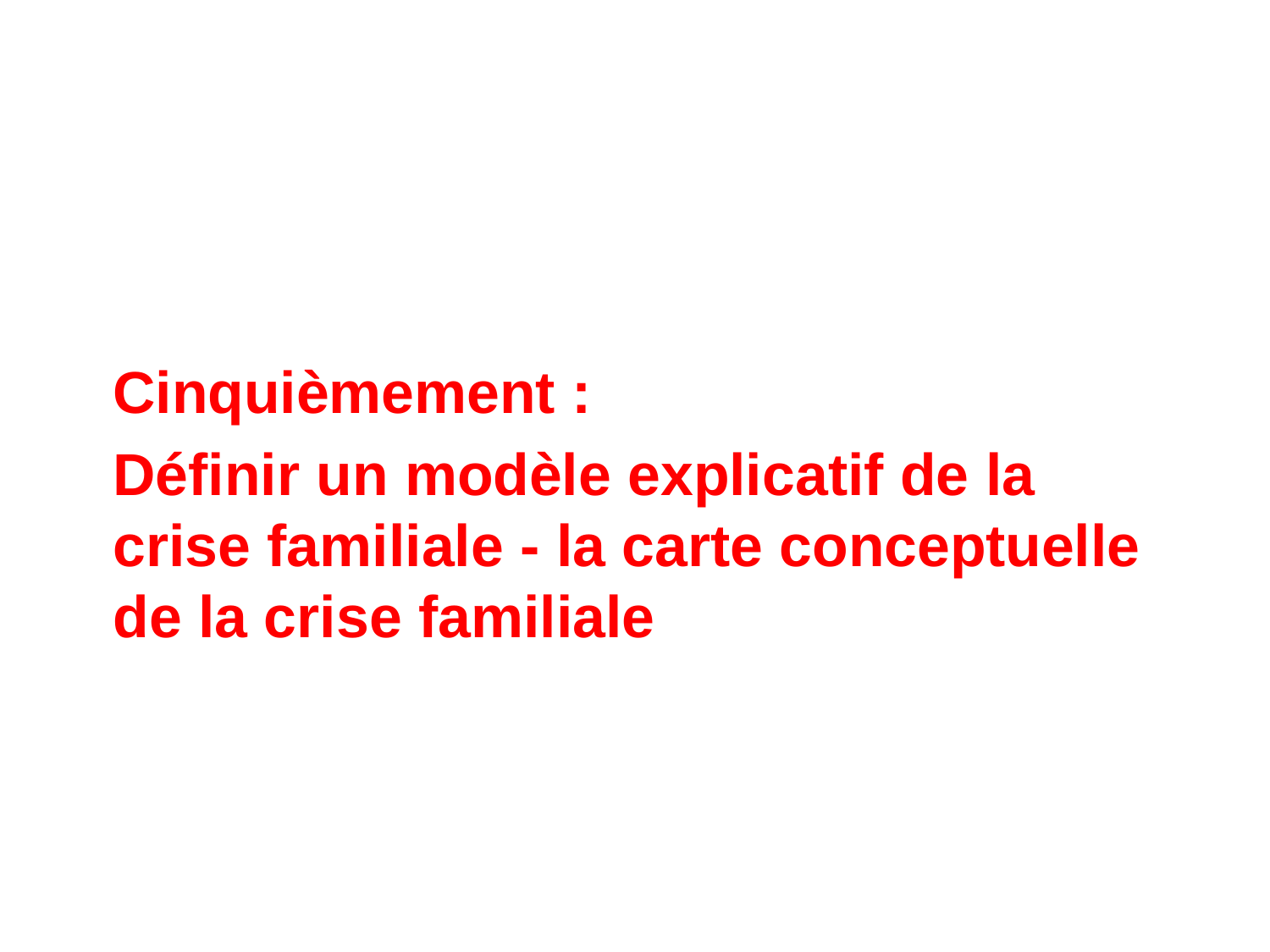

Cinquièmement :
Définir un modèle explicatif de la crise familiale - la carte conceptuelle de la crise familiale